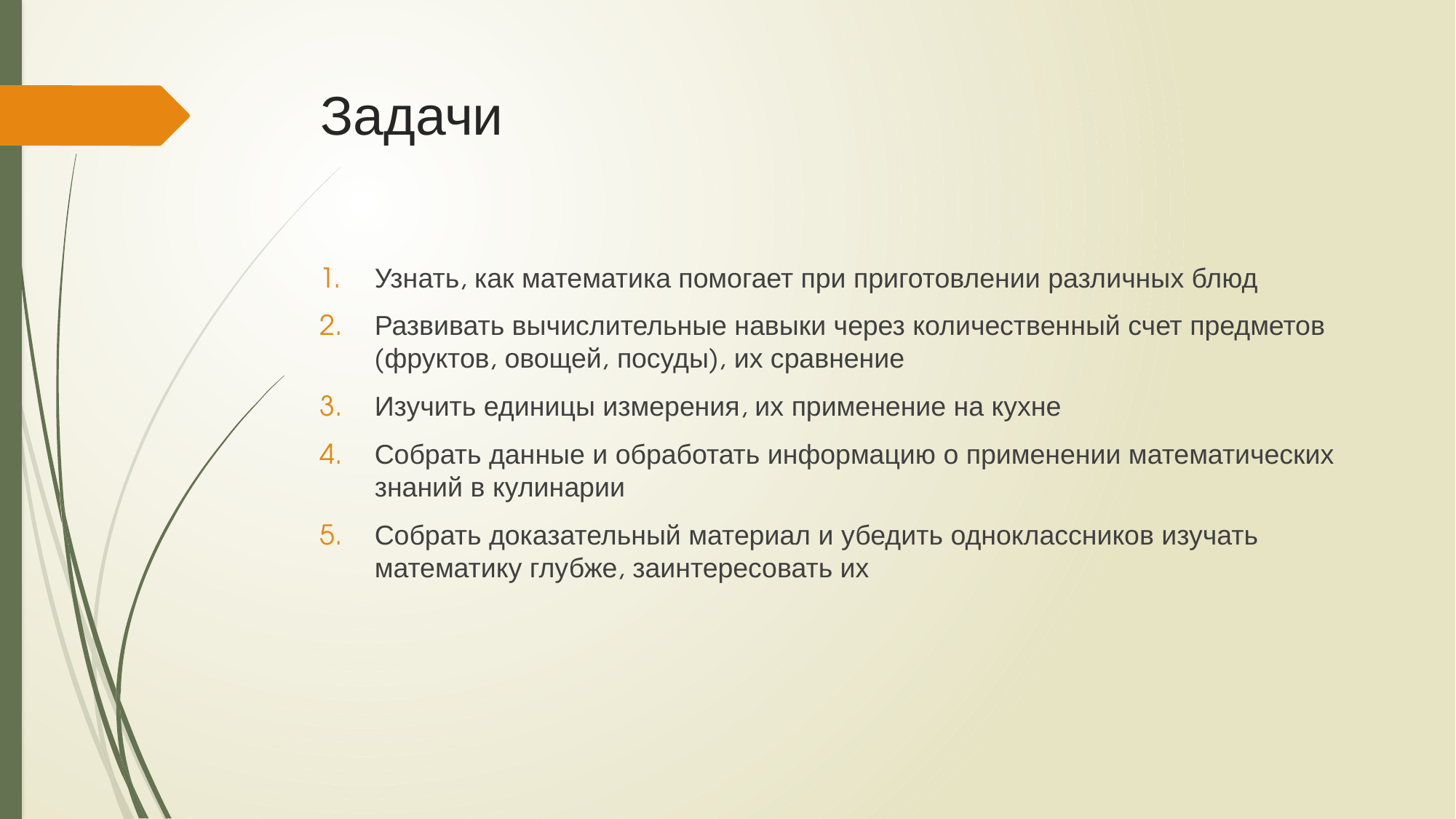

# Задачи
Узнать, как математика помогает при приготовлении различных блюд
Развивать вычислительные навыки через количественный счет предметов (фруктов, овощей, посуды), их сравнение
Изучить единицы измерения, их применение на кухне
Собрать данные и обработать информацию о применении математических знаний в кулинарии
Собрать доказательный материал и убедить одноклассников изучать математику глубже, заинтересовать их